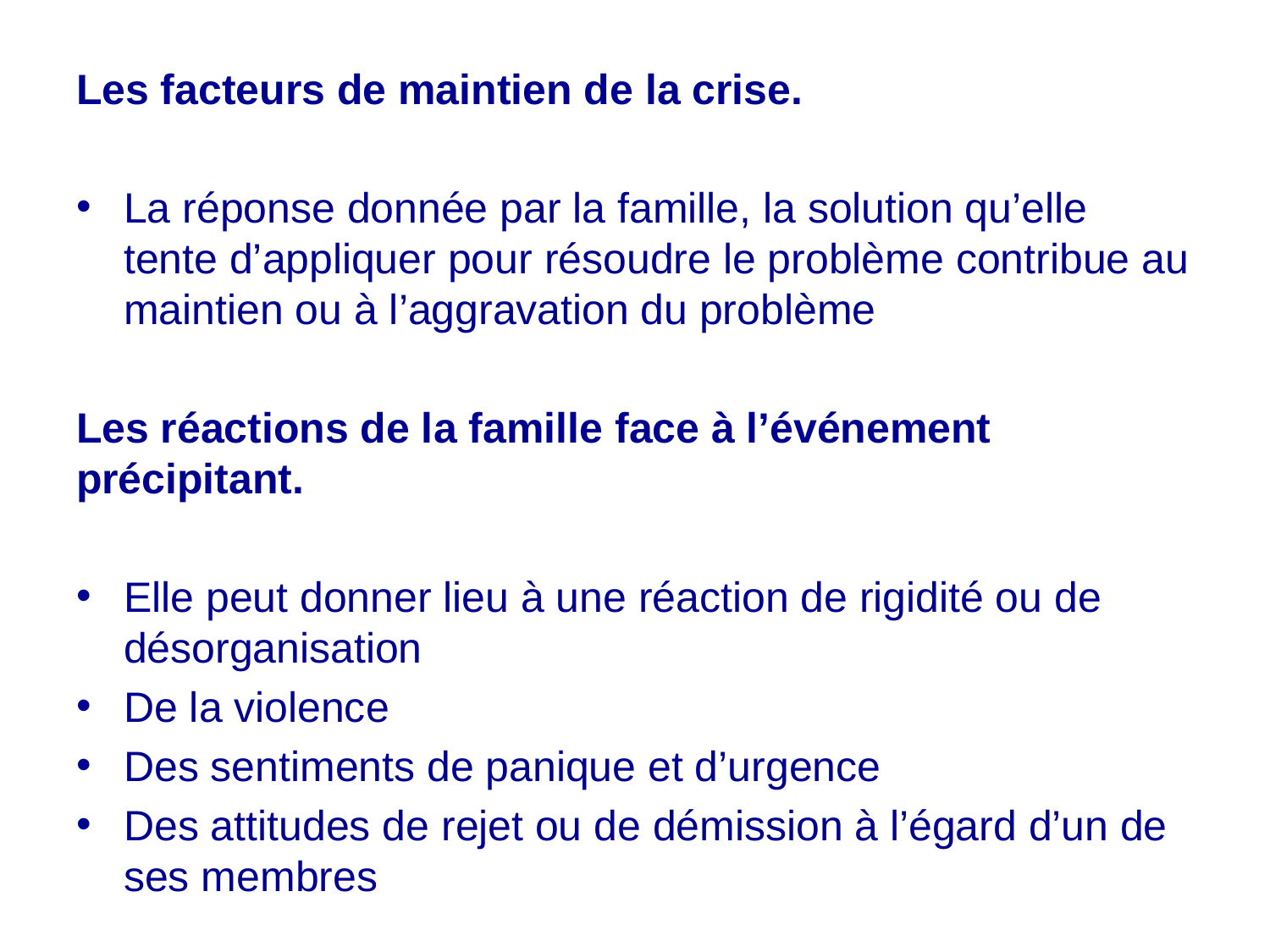

Les facteurs de maintien de la crise.

La réponse donnée par la famille, la solution qu’elle tente d’appliquer pour résoudre le problème contribue au maintien ou à l’aggravation du problème

Les réactions de la famille face à l’événement précipitant.

Elle peut donner lieu à une réaction de rigidité ou de désorganisation
De la violence
Des sentiments de panique et d’urgence
Des attitudes de rejet ou de démission à l’égard d’un de ses membres